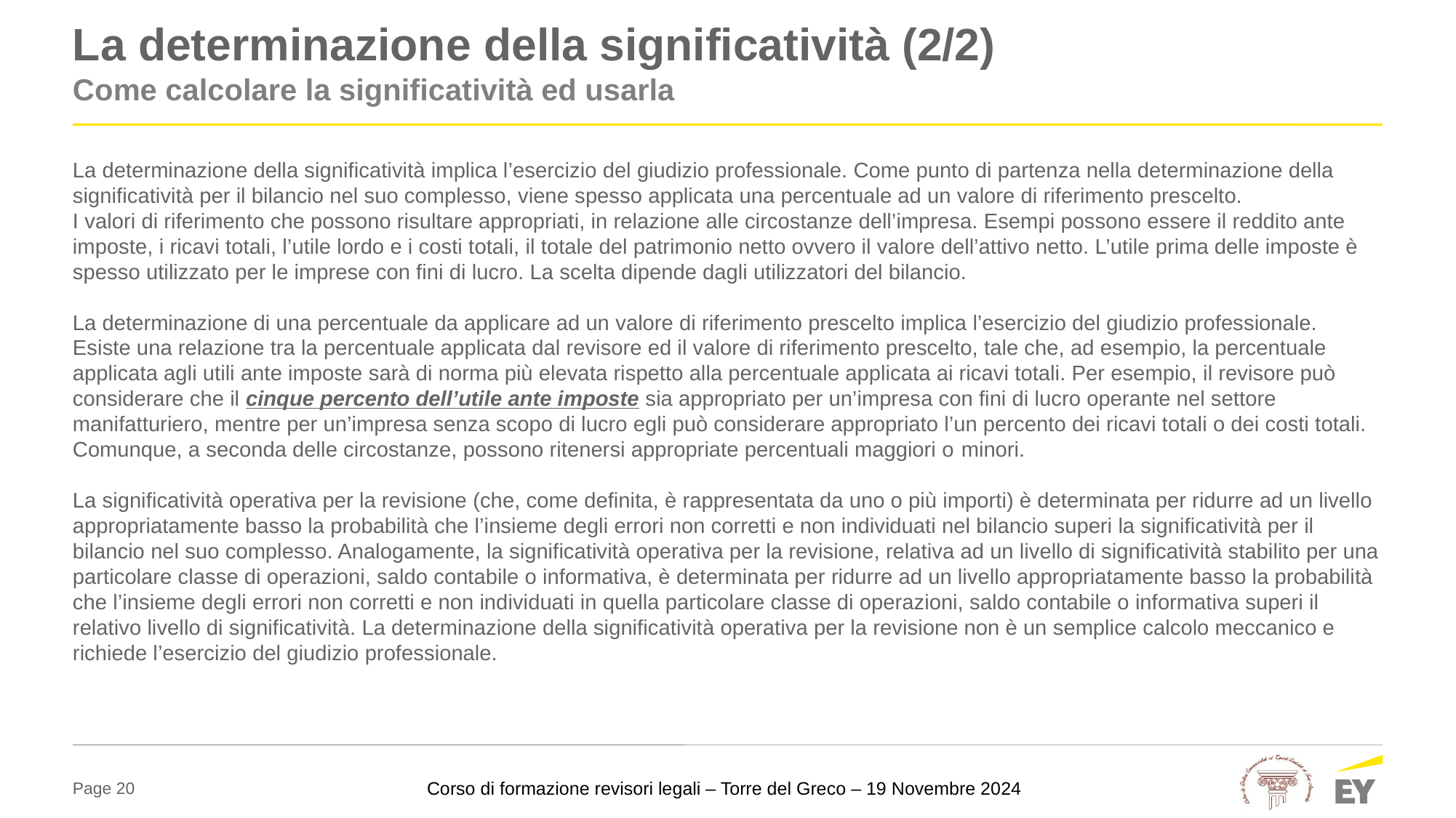

# La determinazione della significatività (2/2)
Come calcolare la significatività ed usarla
La determinazione della significatività implica l’esercizio del giudizio professionale. Come punto di partenza nella determinazione della significatività per il bilancio nel suo complesso, viene spesso applicata una percentuale ad un valore di riferimento prescelto.
I valori di riferimento che possono risultare appropriati, in relazione alle circostanze dell’impresa. Esempi possono essere il reddito ante imposte, i ricavi totali, l’utile lordo e i costi totali, il totale del patrimonio netto ovvero il valore dell’attivo netto. L’utile prima delle imposte è spesso utilizzato per le imprese con fini di lucro. La scelta dipende dagli utilizzatori del bilancio.

La determinazione di una percentuale da applicare ad un valore di riferimento prescelto implica l’esercizio del giudizio professionale. Esiste una relazione tra la percentuale applicata dal revisore ed il valore di riferimento prescelto, tale che, ad esempio, la percentuale applicata agli utili ante imposte sarà di norma più elevata rispetto alla percentuale applicata ai ricavi totali. Per esempio, il revisore può considerare che il cinque percento dell’utile ante imposte sia appropriato per un’impresa con fini di lucro operante nel settore manifatturiero, mentre per un’impresa senza scopo di lucro egli può considerare appropriato l’un percento dei ricavi totali o dei costi totali. Comunque, a seconda delle circostanze, possono ritenersi appropriate percentuali maggiori o minori.

La significatività operativa per la revisione (che, come definita, è rappresentata da uno o più importi) è determinata per ridurre ad un livello appropriatamente basso la probabilità che l’insieme degli errori non corretti e non individuati nel bilancio superi la significatività per il bilancio nel suo complesso. Analogamente, la significatività operativa per la revisione, relativa ad un livello di significatività stabilito per una particolare classe di operazioni, saldo contabile o informativa, è determinata per ridurre ad un livello appropriatamente basso la probabilità che l’insieme degli errori non corretti e non individuati in quella particolare classe di operazioni, saldo contabile o informativa superi il relativo livello di significatività. La determinazione della significatività operativa per la revisione non è un semplice calcolo meccanico e richiede l’esercizio del giudizio professionale.